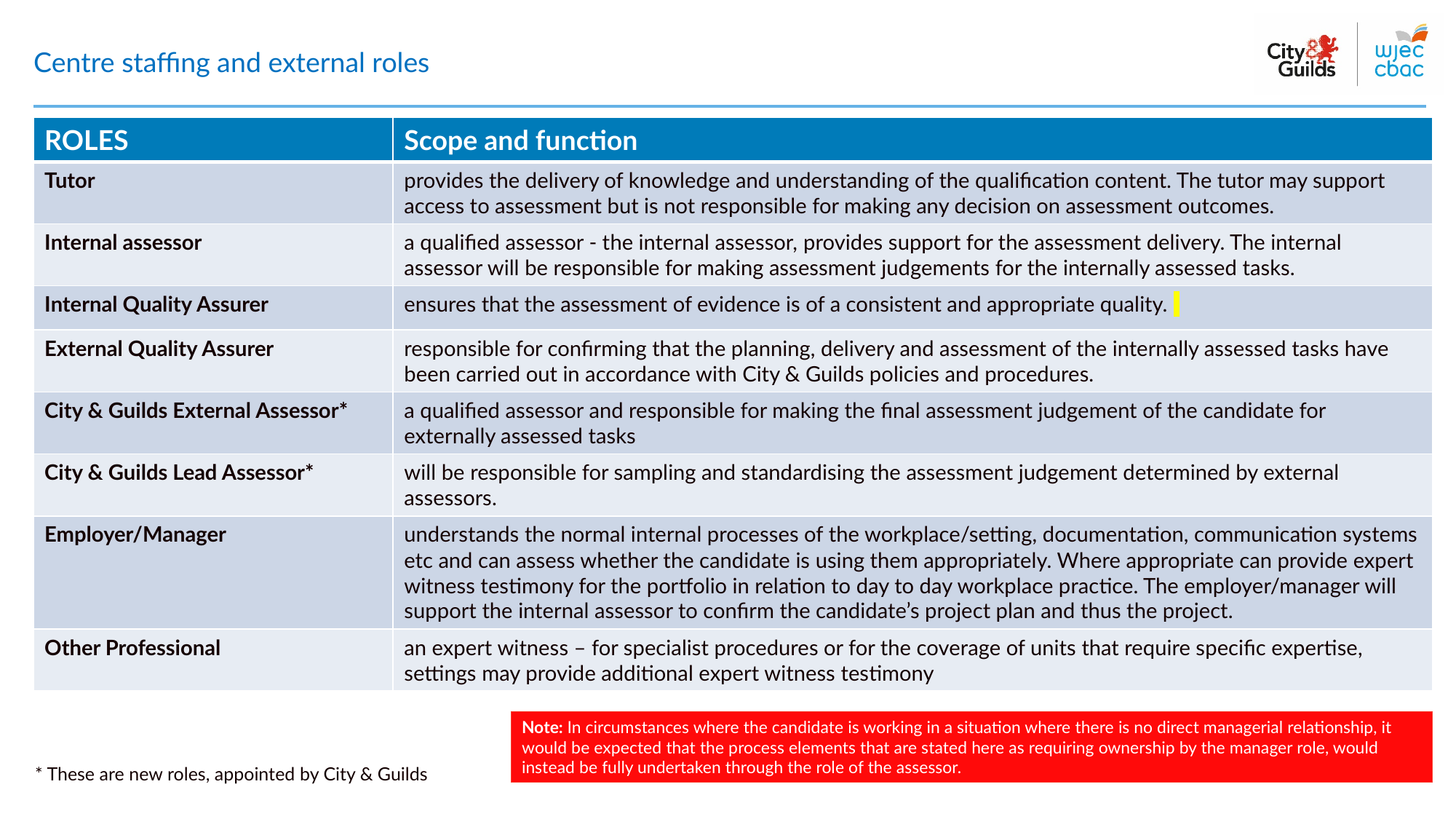

# Centre staffing and external roles
| ROLES | Scope and function |
| --- | --- |
| Tutor | provides the delivery of knowledge and understanding of the qualification content. The tutor may support access to assessment but is not responsible for making any decision on assessment outcomes. |
| Internal assessor | a qualified assessor - the internal assessor, provides support for the assessment delivery. The internal assessor will be responsible for making assessment judgements for the internally assessed tasks. |
| Internal Quality Assurer | ensures that the assessment of evidence is of a consistent and appropriate quality. |
| External Quality Assurer | responsible for confirming that the planning, delivery and assessment of the internally assessed tasks have been carried out in accordance with City & Guilds policies and procedures. |
| City & Guilds External Assessor\* | a qualified assessor and responsible for making the final assessment judgement of the candidate for externally assessed tasks |
| City & Guilds Lead Assessor\* | will be responsible for sampling and standardising the assessment judgement determined by external assessors. |
| Employer/Manager | understands the normal internal processes of the workplace/setting, documentation, communication systems etc and can assess whether the candidate is using them appropriately. Where appropriate can provide expert witness testimony for the portfolio in relation to day to day workplace practice. The employer/manager will support the internal assessor to confirm the candidate’s project plan and thus the project. |
| Other Professional | an expert witness – for specialist procedures or for the coverage of units that require specific expertise, settings may provide additional expert witness testimony |
Note: In circumstances where the candidate is working in a situation where there is no direct managerial relationship, it would be expected that the process elements that are stated here as requiring ownership by the manager role, would instead be fully undertaken through the role of the assessor.
* These are new roles, appointed by City & Guilds